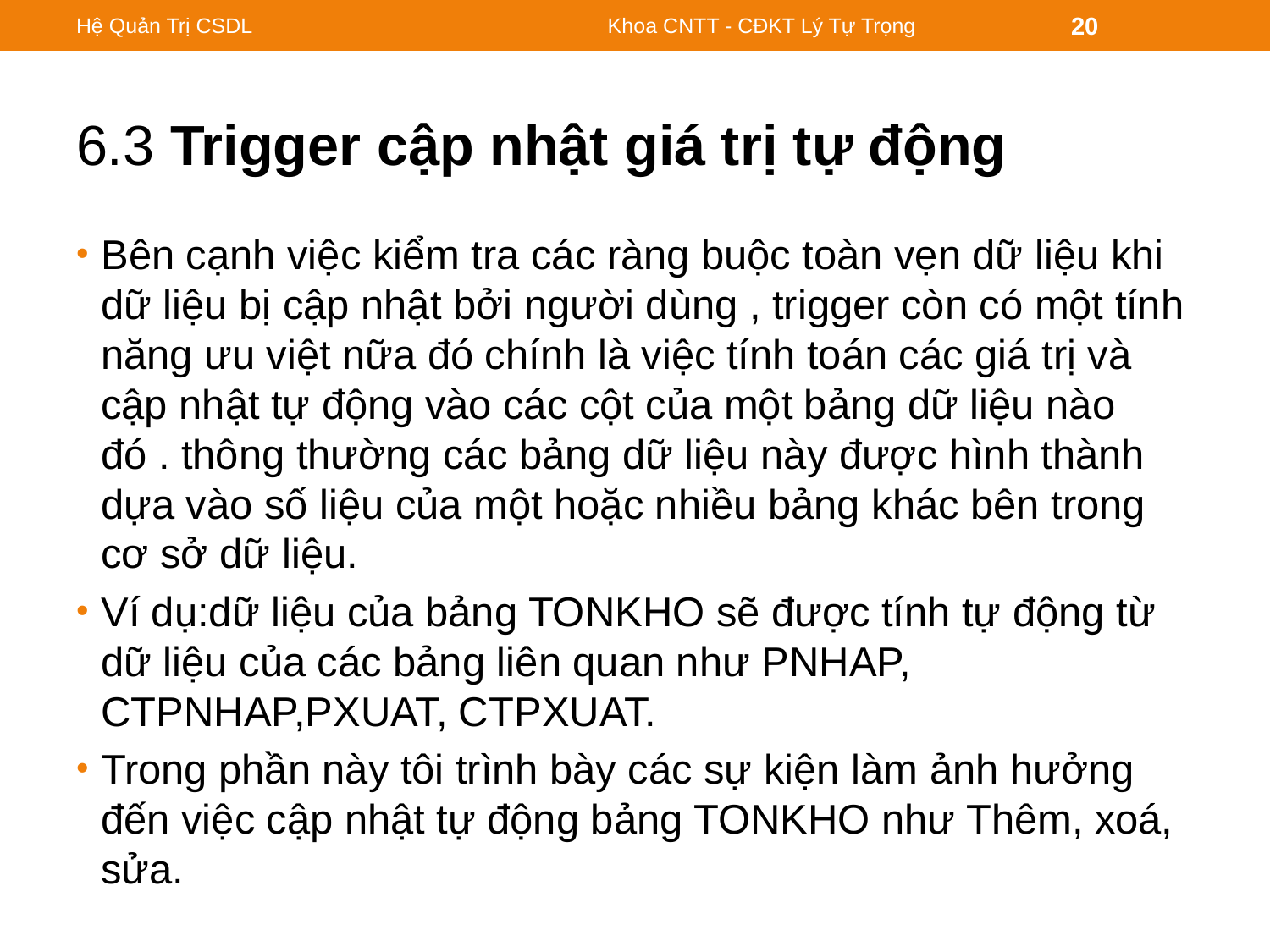

Hệ Quản Trị CSDL
Khoa CNTT - CĐKT Lý Tự Trọng
20
# 6.3 Trigger cập nhật giá trị tự động
Bên cạnh việc kiểm tra các ràng buộc toàn vẹn dữ liệu khi dữ liệu bị cập nhật bởi người dùng , trigger còn có một tính năng ưu việt nữa đó chính là việc tính toán các giá trị và cập nhật tự động vào các cột của một bảng dữ liệu nào đó . thông thường các bảng dữ liệu này được hình thành dựa vào số liệu của một hoặc nhiều bảng khác bên trong cơ sở dữ liệu.
Ví dụ:dữ liệu của bảng TONKHO sẽ được tính tự động từ dữ liệu của các bảng liên quan như PNHAP, CTPNHAP,PXUAT, CTPXUAT.
Trong phần này tôi trình bày các sự kiện làm ảnh hưởng đến việc cập nhật tự động bảng TONKHO như Thêm, xoá, sửa.